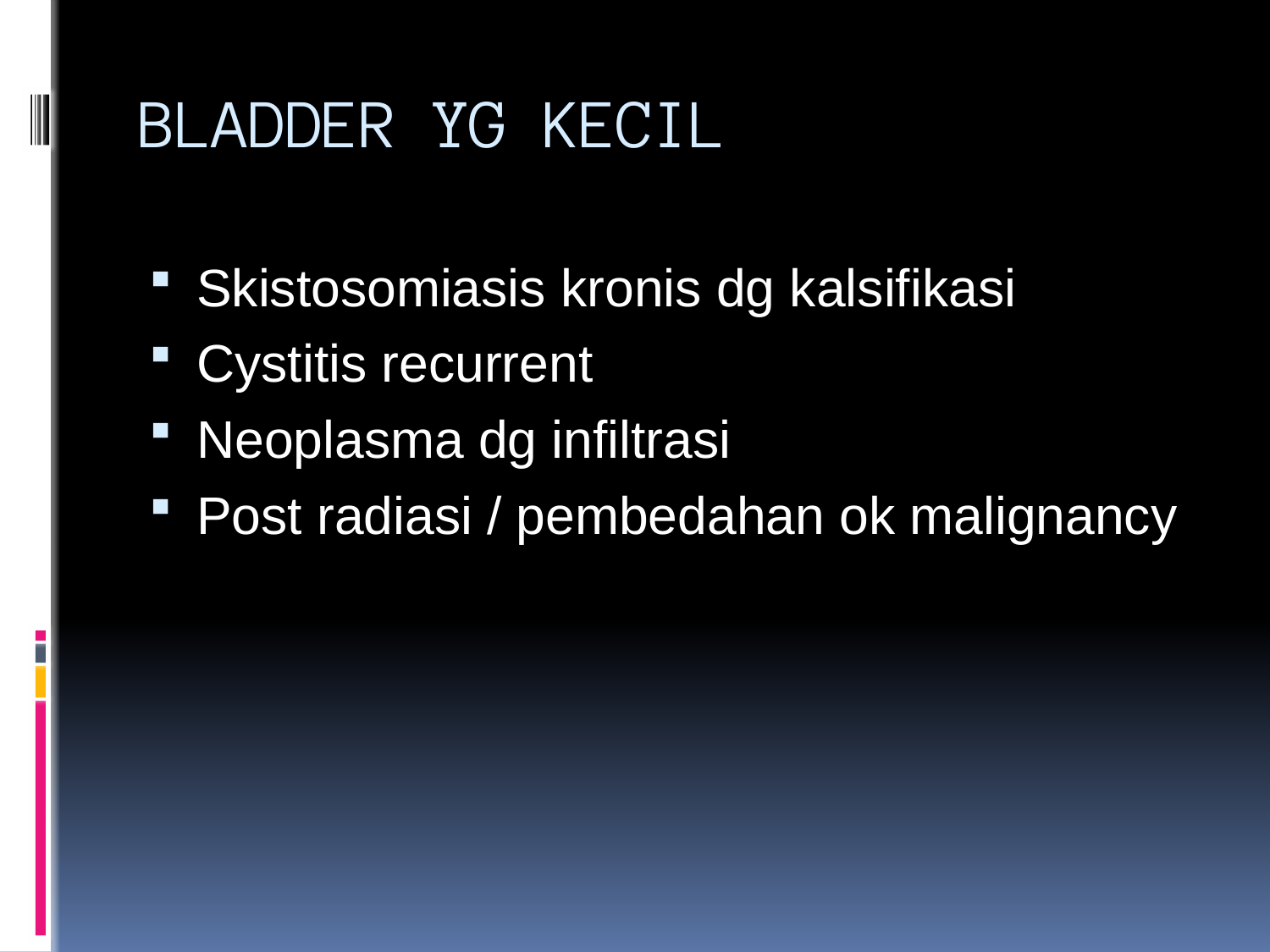

# BLADDER YG KECIL
Skistosomiasis kronis dg kalsifikasi
Cystitis recurrent
Neoplasma dg infiltrasi
Post radiasi / pembedahan ok malignancy